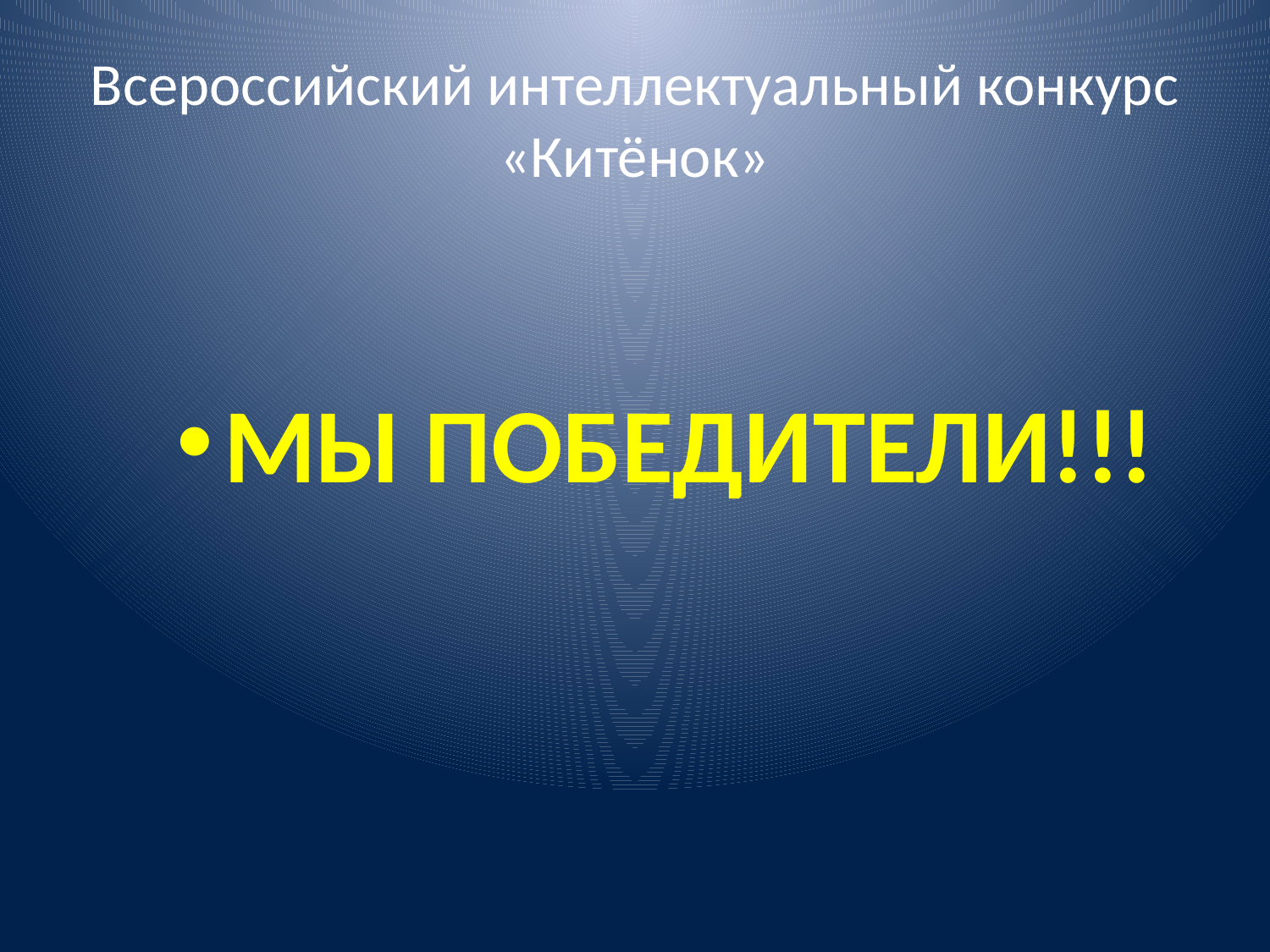

# Всероссийский интеллектуальный конкурс «Китёнок»

МЫ ПОБЕДИТЕЛИ!!!